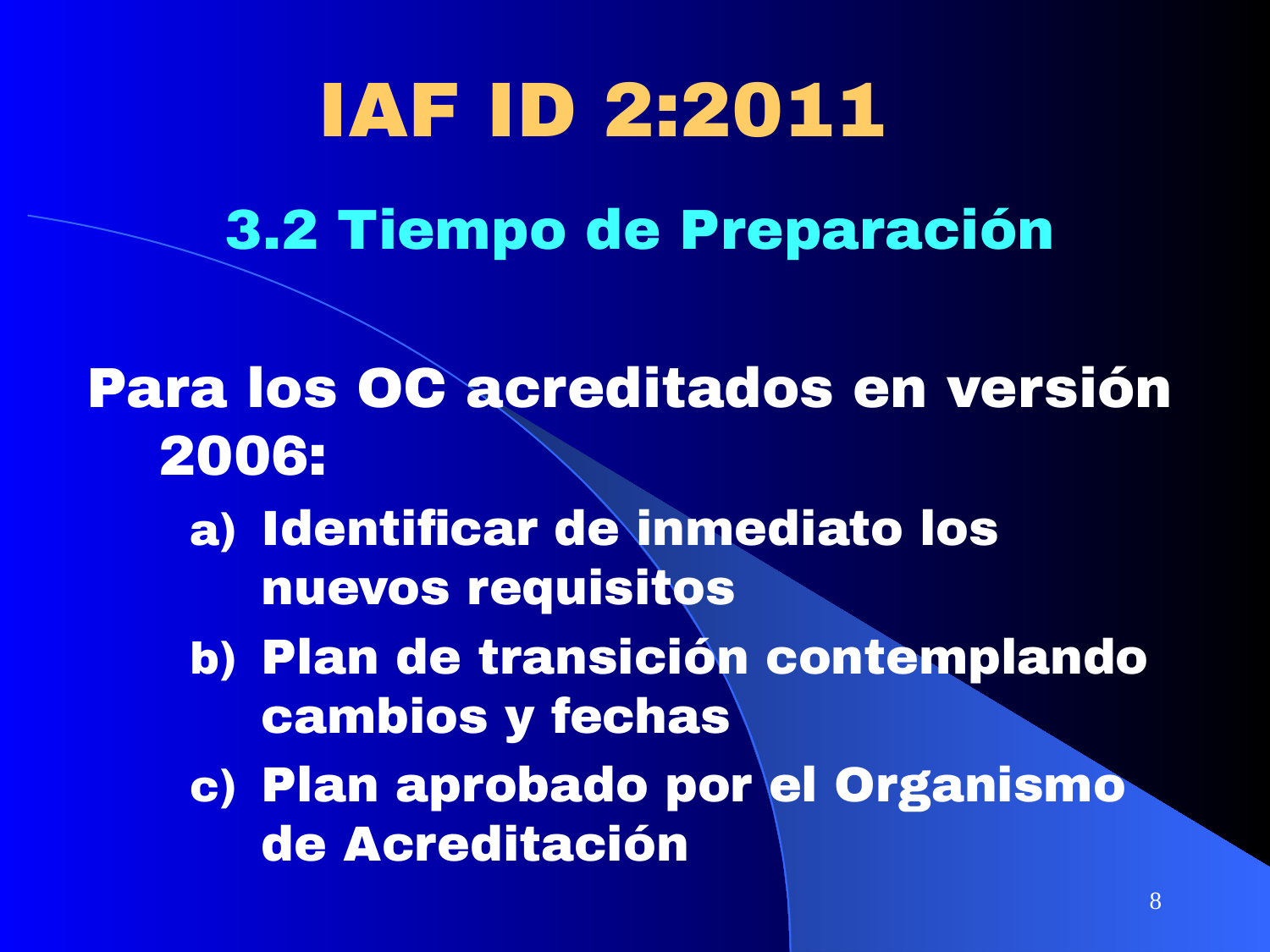

# IAF ID 2:2011
3.2 Tiempo de Preparación

Para los OC acreditados en versión 2006:
Identificar de inmediato los nuevos requisitos
Plan de transición contemplando cambios y fechas
Plan aprobado por el Organismo de Acreditación

8